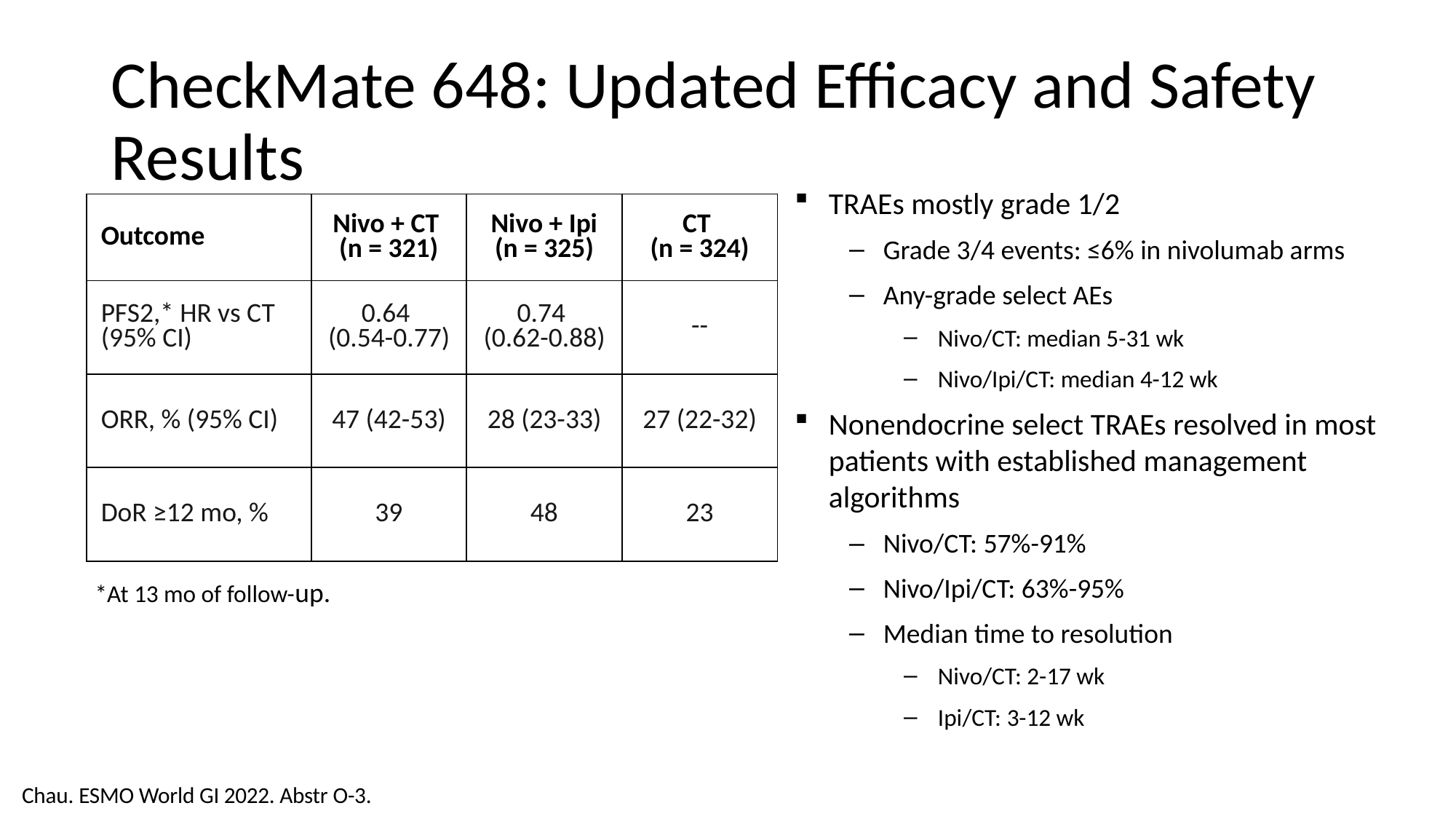

# CheckMate 648: Updated Efficacy and Safety Results
TRAEs mostly grade 1/2
Grade 3/4 events: ≤6% in nivolumab arms
Any-grade select AEs
Nivo/CT: median 5-31 wk
Nivo/Ipi/CT: median 4-12 wk
Nonendocrine select TRAEs resolved in most patients with established management algorithms
Nivo/CT: 57%-91%
Nivo/Ipi/CT: 63%-95%
Median time to resolution
Nivo/CT: 2-17 wk
Ipi/CT: 3-12 wk
| Outcome | Nivo + CT (n = 321) | Nivo + Ipi (n = 325) | CT (n = 324) |
| --- | --- | --- | --- |
| PFS2,\* HR vs CT (95% CI) | 0.64 (0.54-0.77) | 0.74 (0.62-0.88) | -- |
| ORR, % (95% CI) | 47 (42-53) | 28 (23-33) | 27 (22-32) |
| DoR ≥12 mo, % | 39 | 48 | 23 |
*At 13 mo of follow-up.
Chau. ESMO World GI 2022. Abstr O-3.